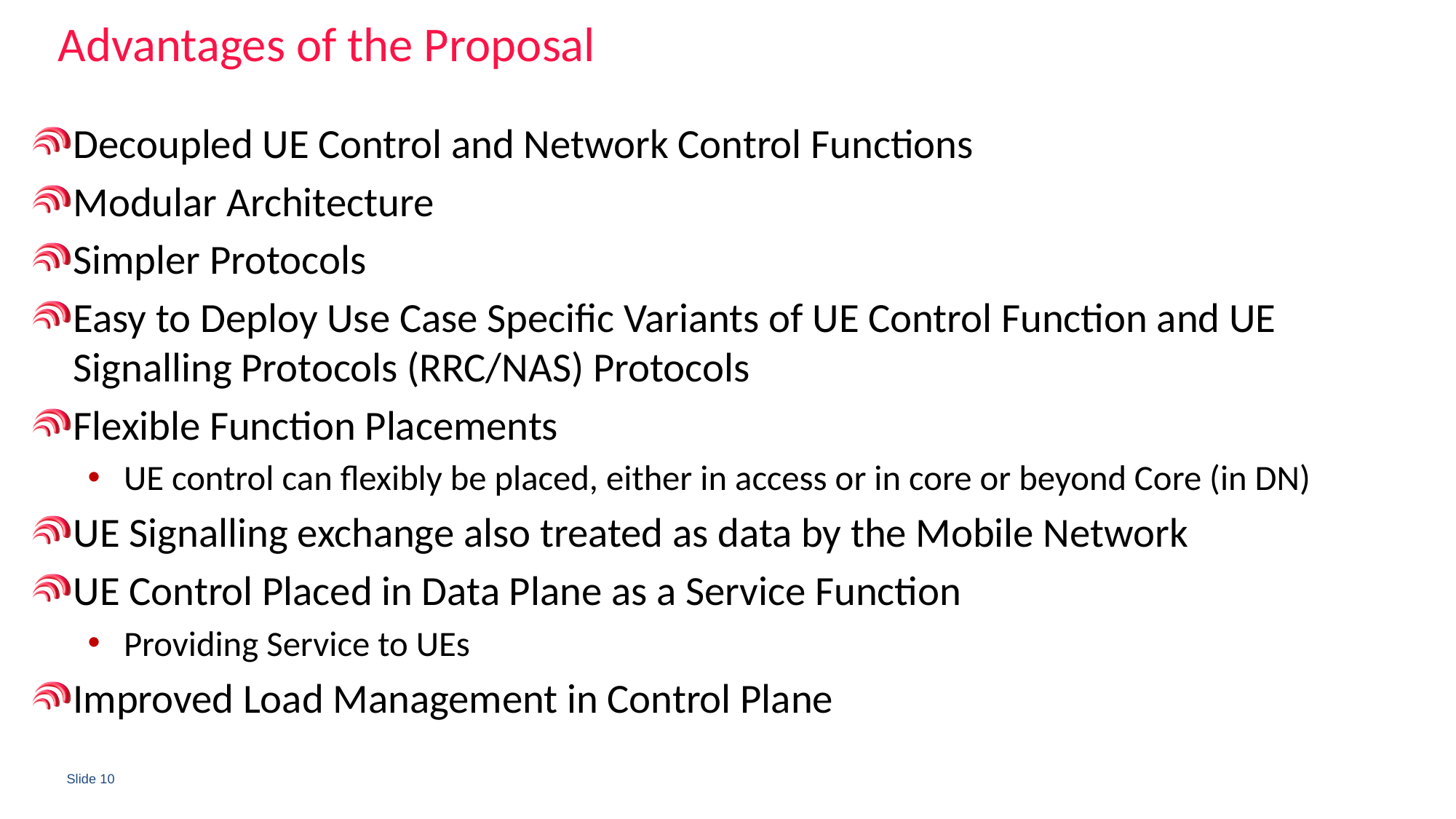

Advantages of the Proposal
Decoupled UE Control and Network Control Functions
Modular Architecture
Simpler Protocols
Easy to Deploy Use Case Specific Variants of UE Control Function and UE Signalling Protocols (RRC/NAS) Protocols
Flexible Function Placements
UE control can flexibly be placed, either in access or in core or beyond Core (in DN)
UE Signalling exchange also treated as data by the Mobile Network
UE Control Placed in Data Plane as a Service Function
Providing Service to UEs
Improved Load Management in Control Plane